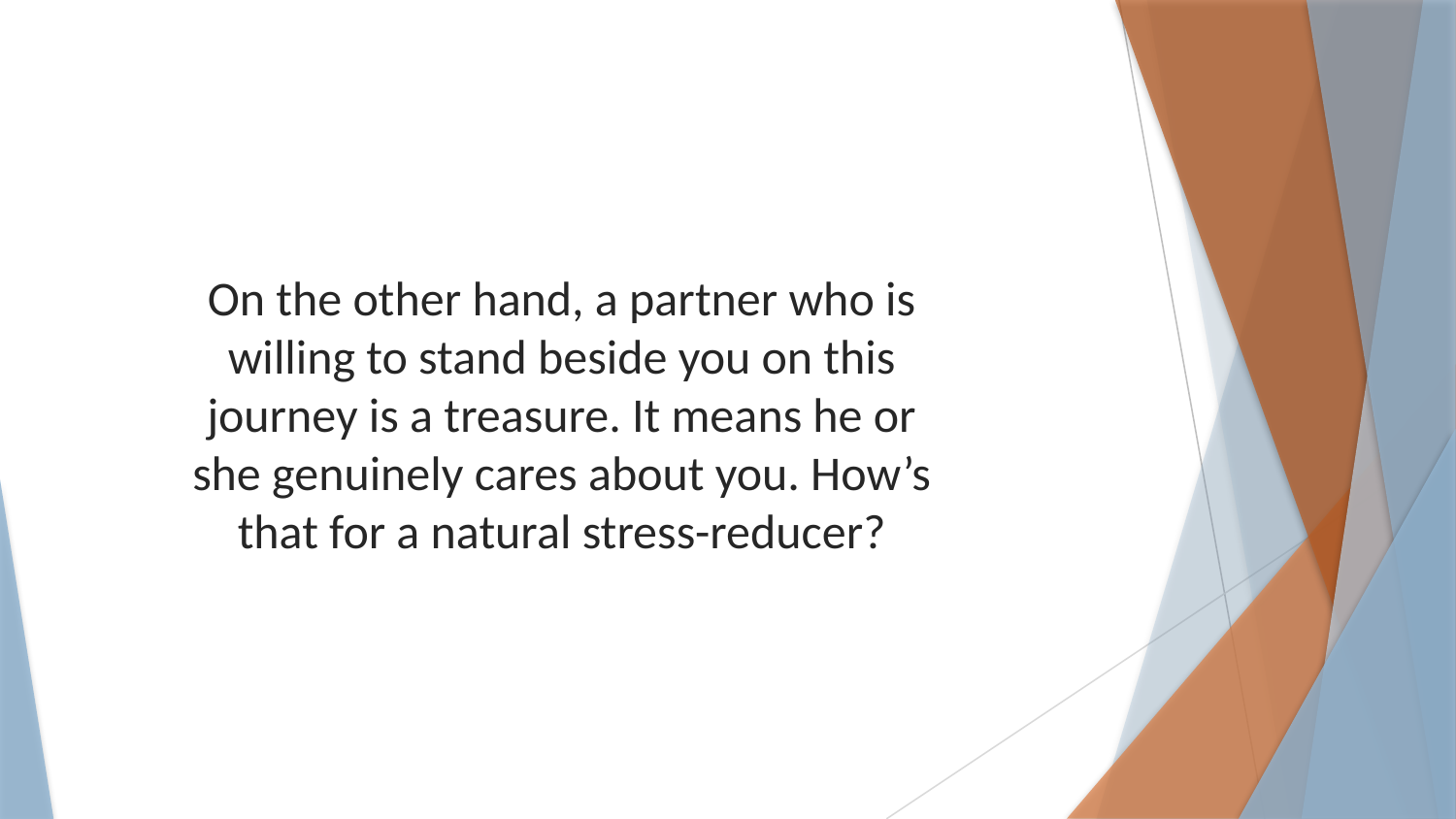

On the other hand, a partner who is willing to stand beside you on this journey is a treasure. It means he or she genuinely cares about you. How’s that for a natural stress-reducer?